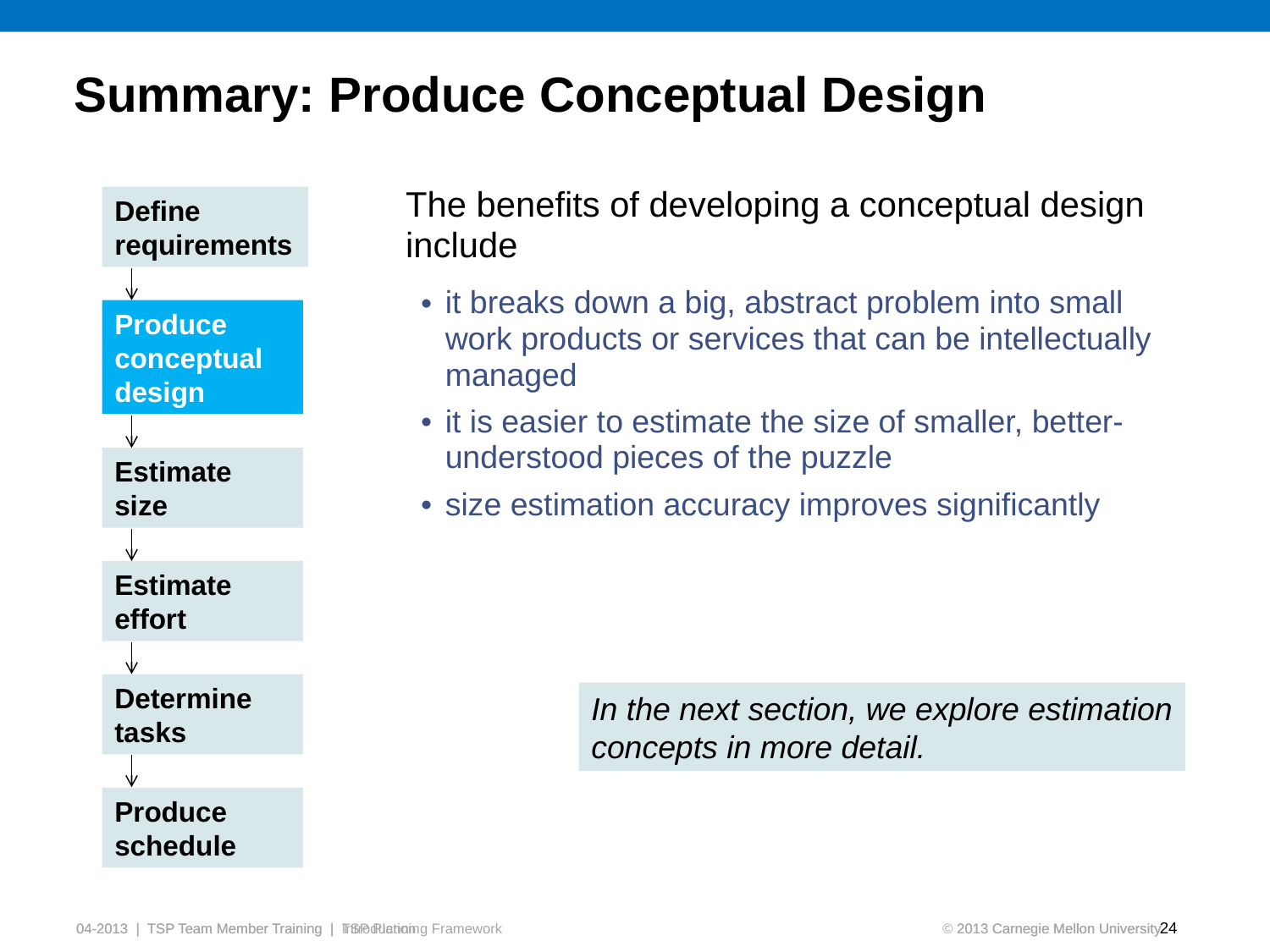

# Summary: Produce Conceptual Design
The benefits of developing a conceptual design include
it breaks down a big, abstract problem into small work products or services that can be intellectually managed
it is easier to estimate the size of smaller, better-understood pieces of the puzzle
size estimation accuracy improves significantly

Define
requirements
Produce
conceptual
design
Estimate
size
Estimate
effort
Determine
tasks
In the next section, we explore estimation
concepts in more detail.
Produce
schedule